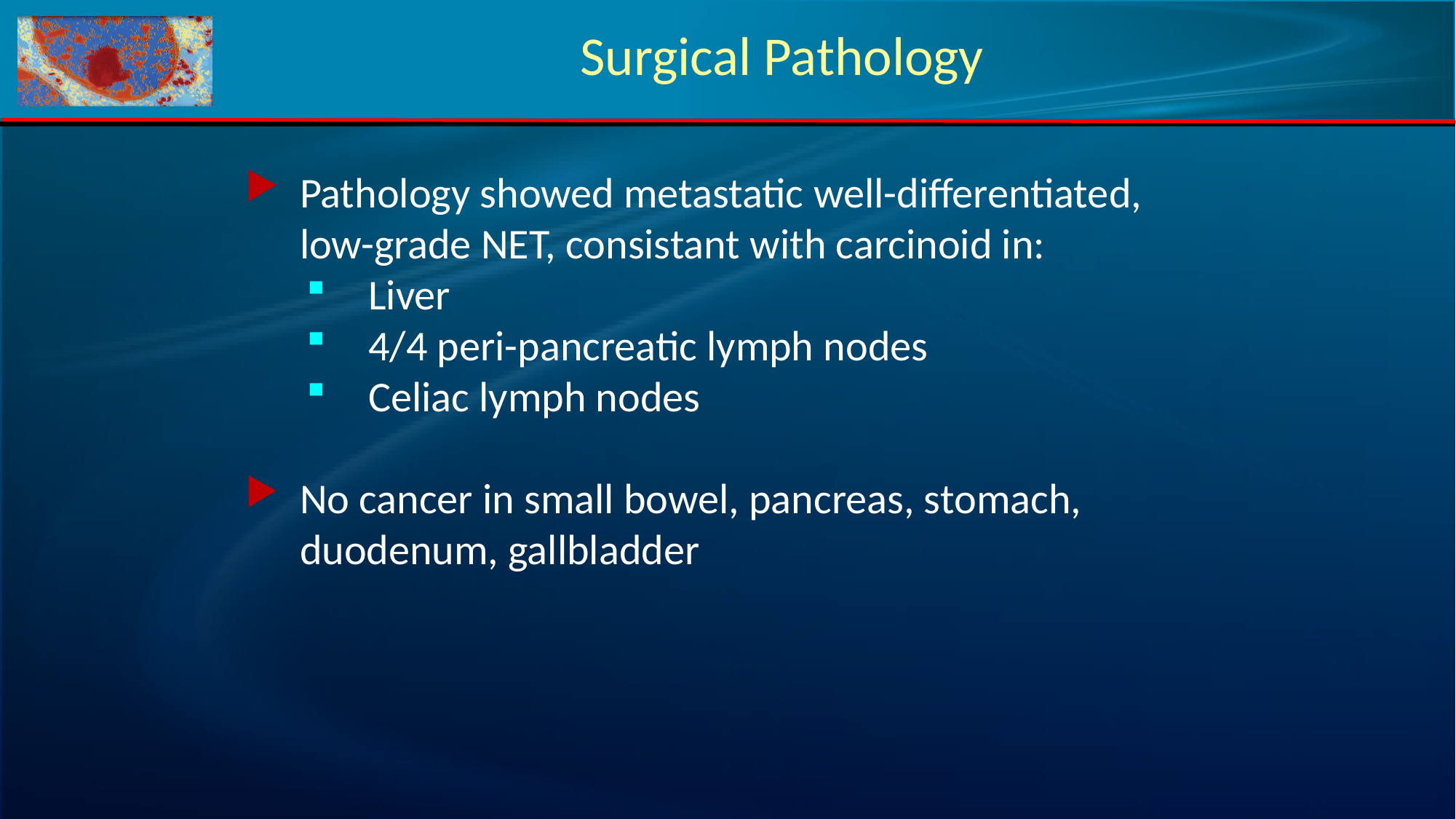

# Surgical Pathology
Pathology showed metastatic well-differentiated, low-grade NET, consistant with carcinoid in:
Liver
4/4 peri-pancreatic lymph nodes
Celiac lymph nodes

No cancer in small bowel, pancreas, stomach, duodenum, gallbladder